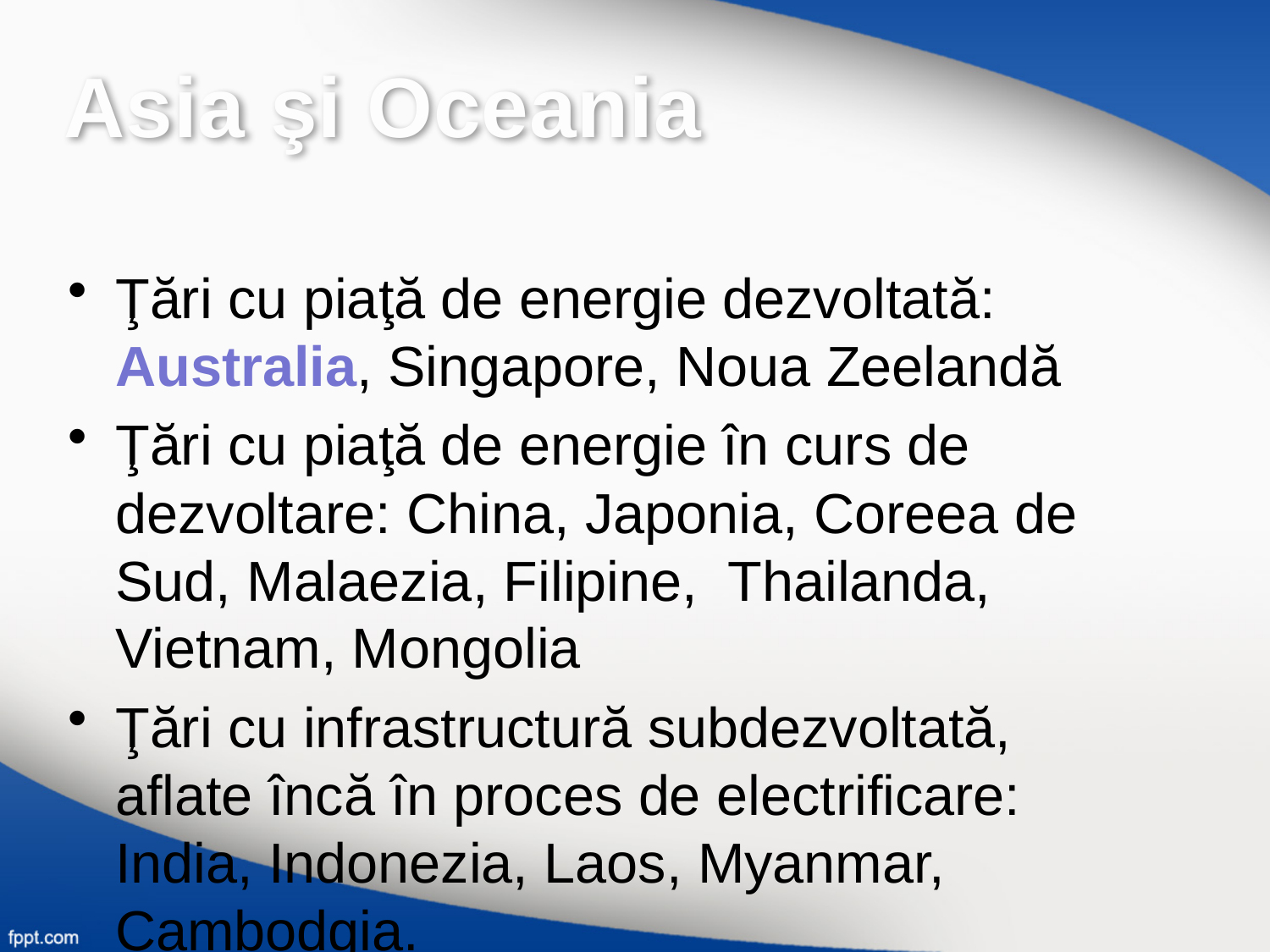

Asia şi Oceania
Ţări cu piaţă de energie dezvoltată: Australia, Singapore, Noua Zeelandă
Ţări cu piaţă de energie în curs de dezvoltare: China, Japonia, Coreea de Sud, Malaezia, Filipine,  Thailanda, Vietnam, Mongolia
Ţări cu infrastructură subdezvoltată, aflate încă în proces de electrificare: India, Indonezia, Laos, Myanmar, Cambodgia.